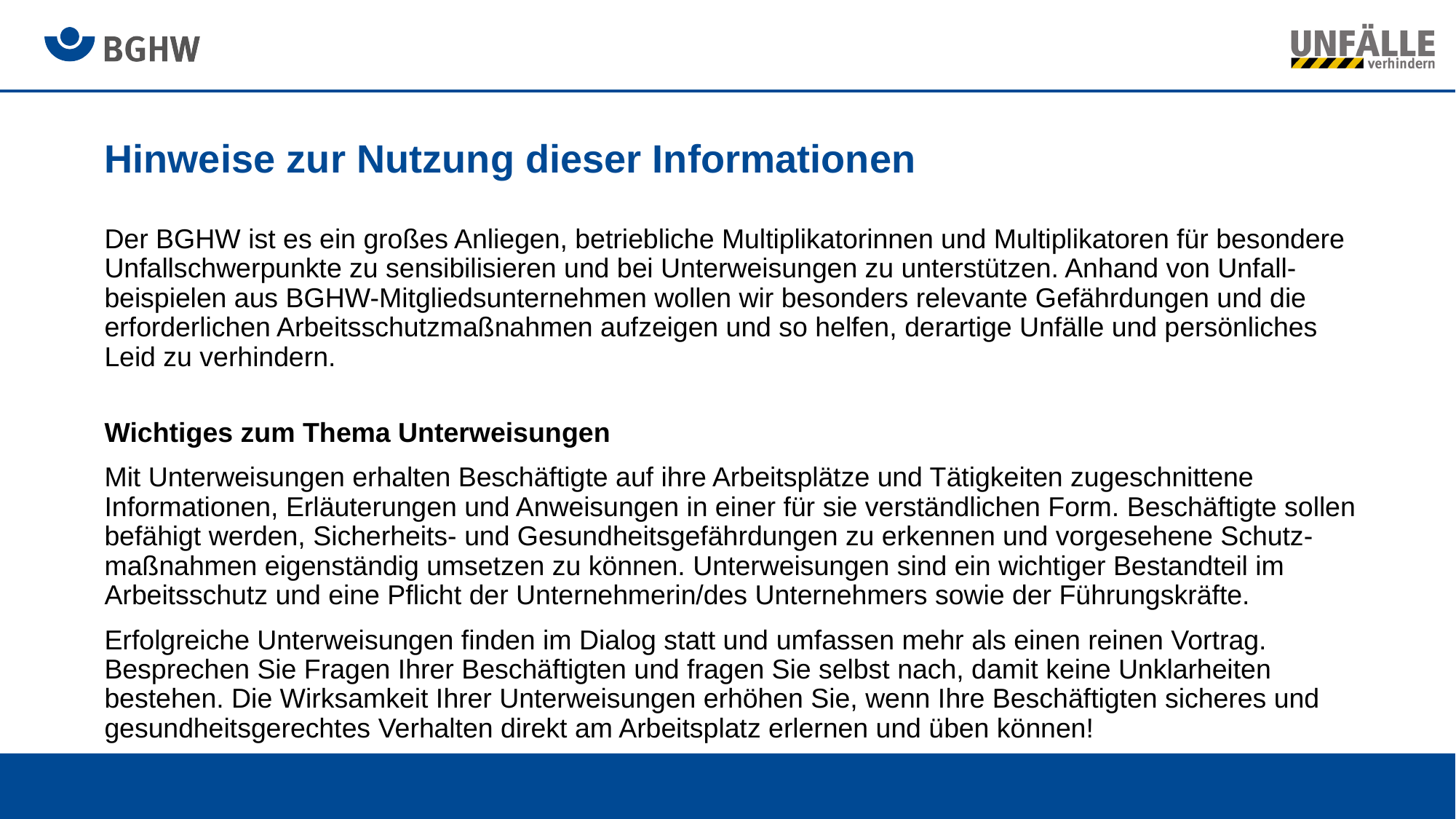

# Hinweise zur Nutzung dieser Informationen
Der BGHW ist es ein großes Anliegen, betriebliche Multiplikatorinnen und Multiplikatoren für besondere Unfallschwerpunkte zu sensibilisieren und bei Unterweisungen zu unterstützen. Anhand von Unfall-beispielen aus BGHW-Mitgliedsunternehmen wollen wir besonders relevante Gefährdungen und die erforderlichen Arbeitsschutzmaßnahmen aufzeigen und so helfen, derartige Unfälle und persönliches Leid zu verhindern.

Wichtiges zum Thema Unterweisungen
Mit Unterweisungen erhalten Beschäftigte auf ihre Arbeitsplätze und Tätigkeiten zugeschnittene Informationen, Erläuterungen und Anweisungen in einer für sie verständlichen Form. Beschäftigte sollen befähigt werden, Sicherheits- und Gesundheitsgefährdungen zu erkennen und vorgesehene Schutz-maßnahmen eigenständig umsetzen zu können. Unterweisungen sind ein wichtiger Bestandteil im Arbeitsschutz und eine Pflicht der Unternehmerin/des Unternehmers sowie der Führungskräfte.
Erfolgreiche Unterweisungen finden im Dialog statt und umfassen mehr als einen reinen Vortrag. Besprechen Sie Fragen Ihrer Beschäftigten und fragen Sie selbst nach, damit keine Unklarheiten bestehen. Die Wirksamkeit Ihrer Unterweisungen erhöhen Sie, wenn Ihre Beschäftigten sicheres und gesundheitsgerechtes Verhalten direkt am Arbeitsplatz erlernen und üben können!